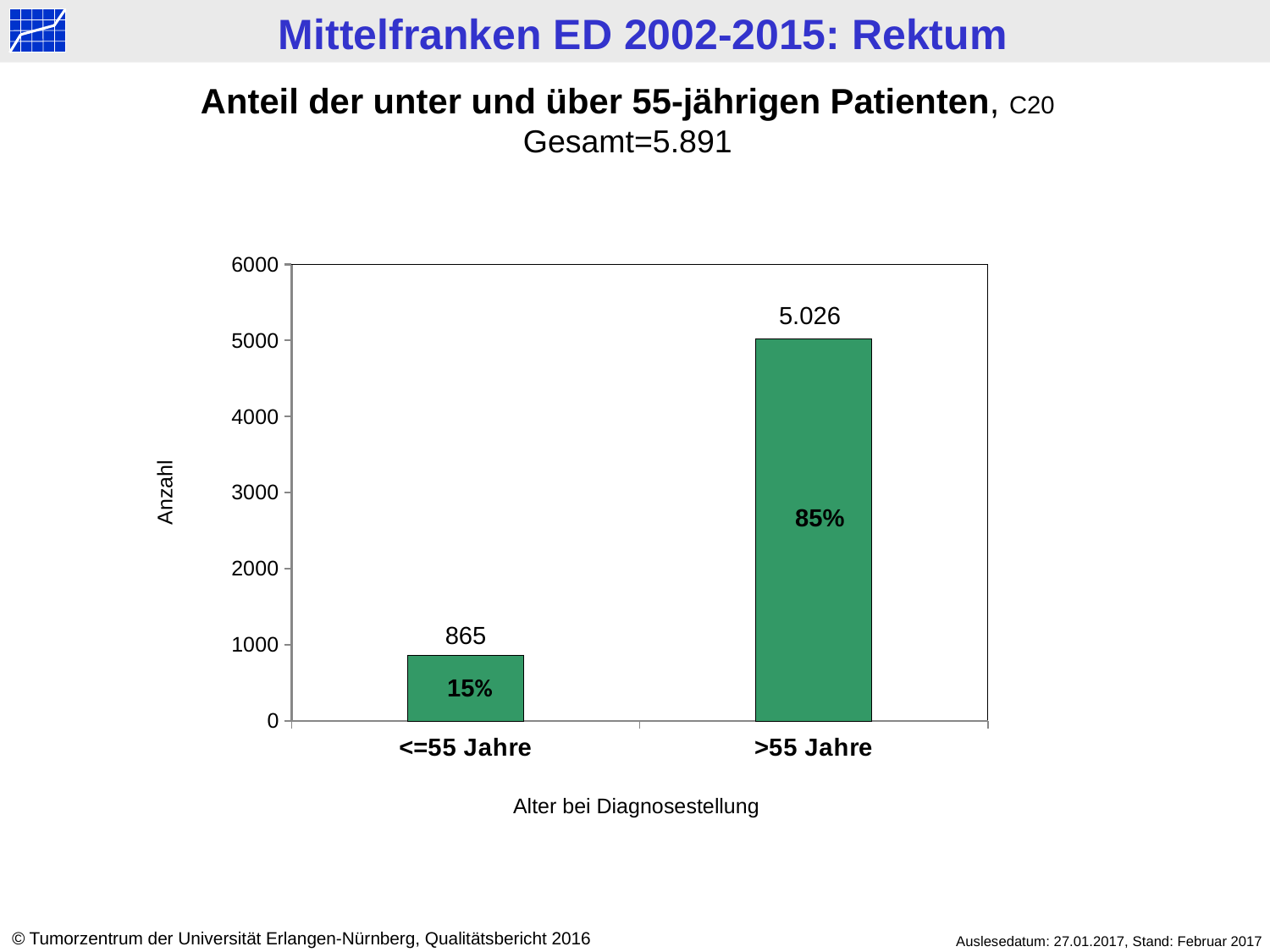

Anteil der unter und über 55-jährigen Patienten, C20
Gesamt=5.891

### Chart

| Category | Datenreihe 1 |
|---|---|
| <=55 Jahre | 865.0 |
| >55 Jahre | 5026.0 |
5.026
Anzahl
85%
865
15%
Alter bei Diagnosestellung